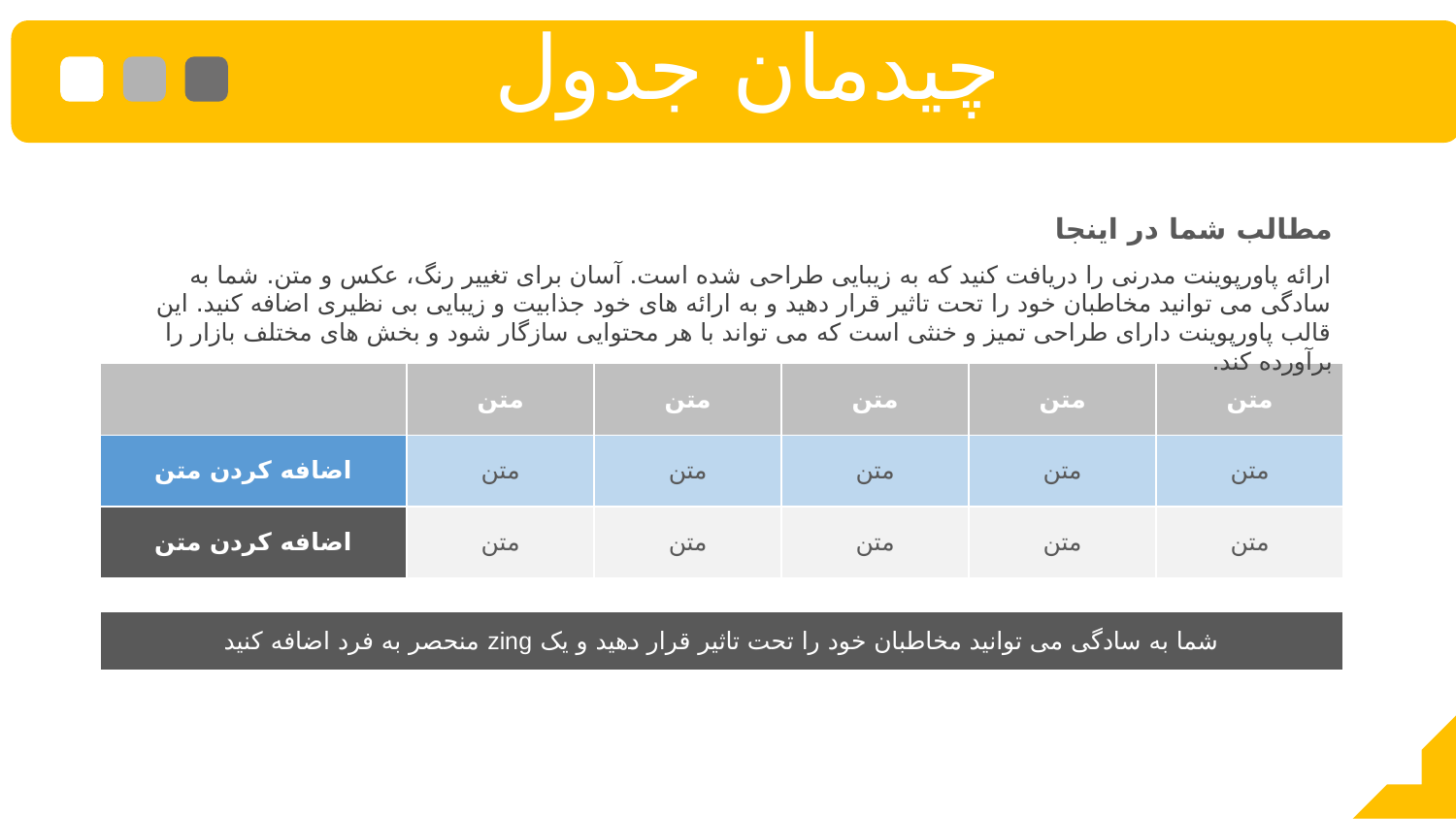

چیدمان جدول
مطالب شما در اینجا
ارائه پاورپوینت مدرنی را دریافت کنید که به زیبایی طراحی شده است. آسان برای تغییر رنگ، عکس و متن. شما به سادگی می توانید مخاطبان خود را تحت تاثیر قرار دهید و به ارائه های خود جذابیت و زیبایی بی نظیری اضافه کنید. این قالب پاورپوینت دارای طراحی تمیز و خنثی است که می تواند با هر محتوایی سازگار شود و بخش های مختلف بازار را برآورده کند.
|  | متن | متن | متن | متن | متن |
| --- | --- | --- | --- | --- | --- |
| اضافه کردن متن | متن | متن | متن | متن | متن |
| اضافه کردن متن | متن | متن | متن | متن | متن |
| شما به سادگی می توانید مخاطبان خود را تحت تاثیر قرار دهید و یک zing منحصر به فرد اضافه کنید |
| --- |